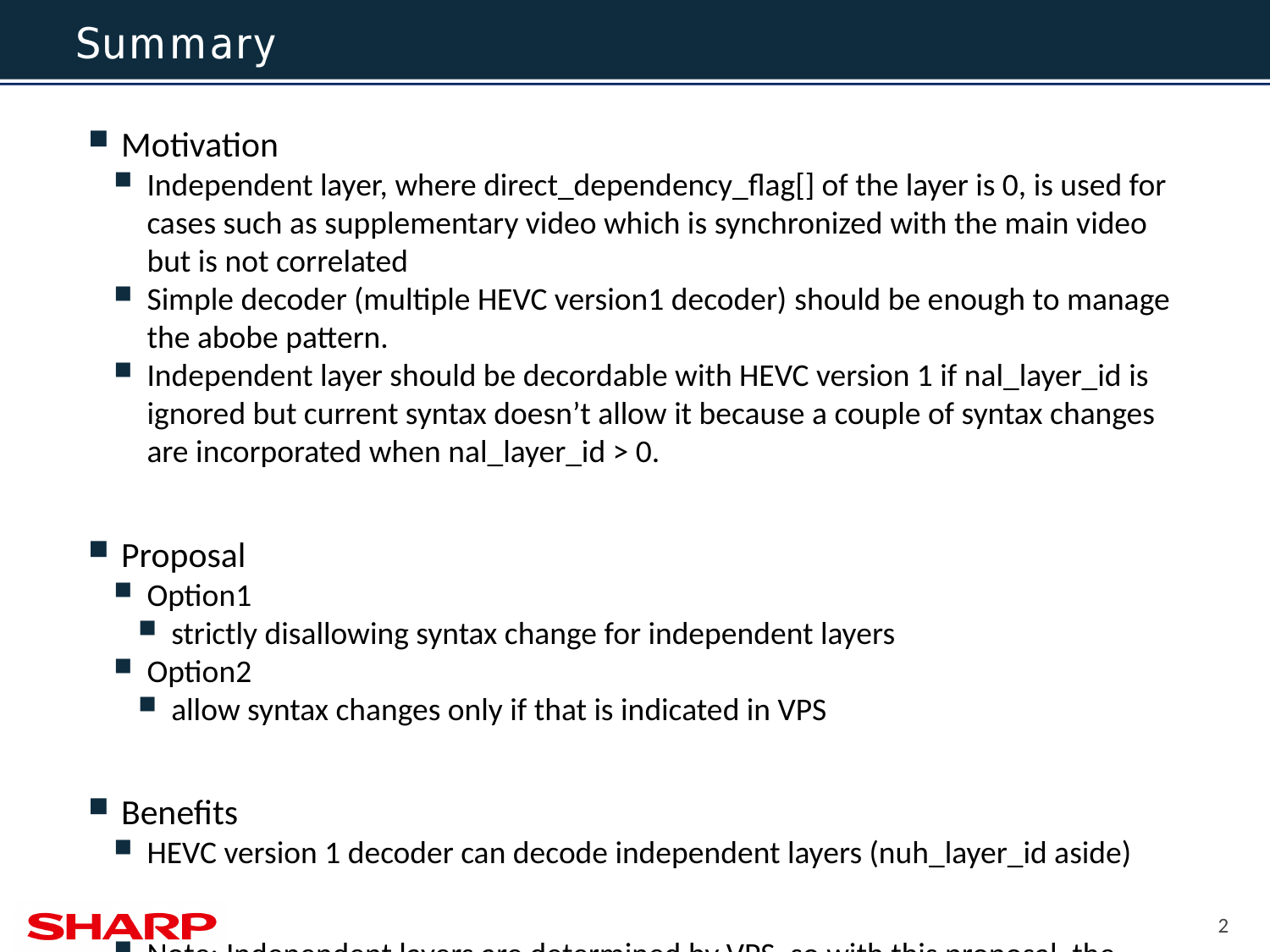

# Summary
Motivation
Independent layer, where direct_dependency_flag[] of the layer is 0, is used for cases such as supplementary video which is synchronized with the main video but is not correlated
Simple decoder (multiple HEVC version1 decoder) should be enough to manage the abobe pattern.
Independent layer should be decordable with HEVC version 1 if nal_layer_id is ignored but current syntax doesn’t allow it because a couple of syntax changes are incorporated when nal_layer_id > 0.

Proposal
Option1
strictly disallowing syntax change for independent layers
Option2
allow syntax changes only if that is indicated in VPS

Benefits
HEVC version 1 decoder can decode independent layers (nuh_layer_id aside)

Note: Independent layers are determined by VPS, so with this proposal, the dependency between SPS/PPS and VPS appears.  If we truly need to avoid that dependency, it might be needed to conceive SPS/PPS syntax change.

2